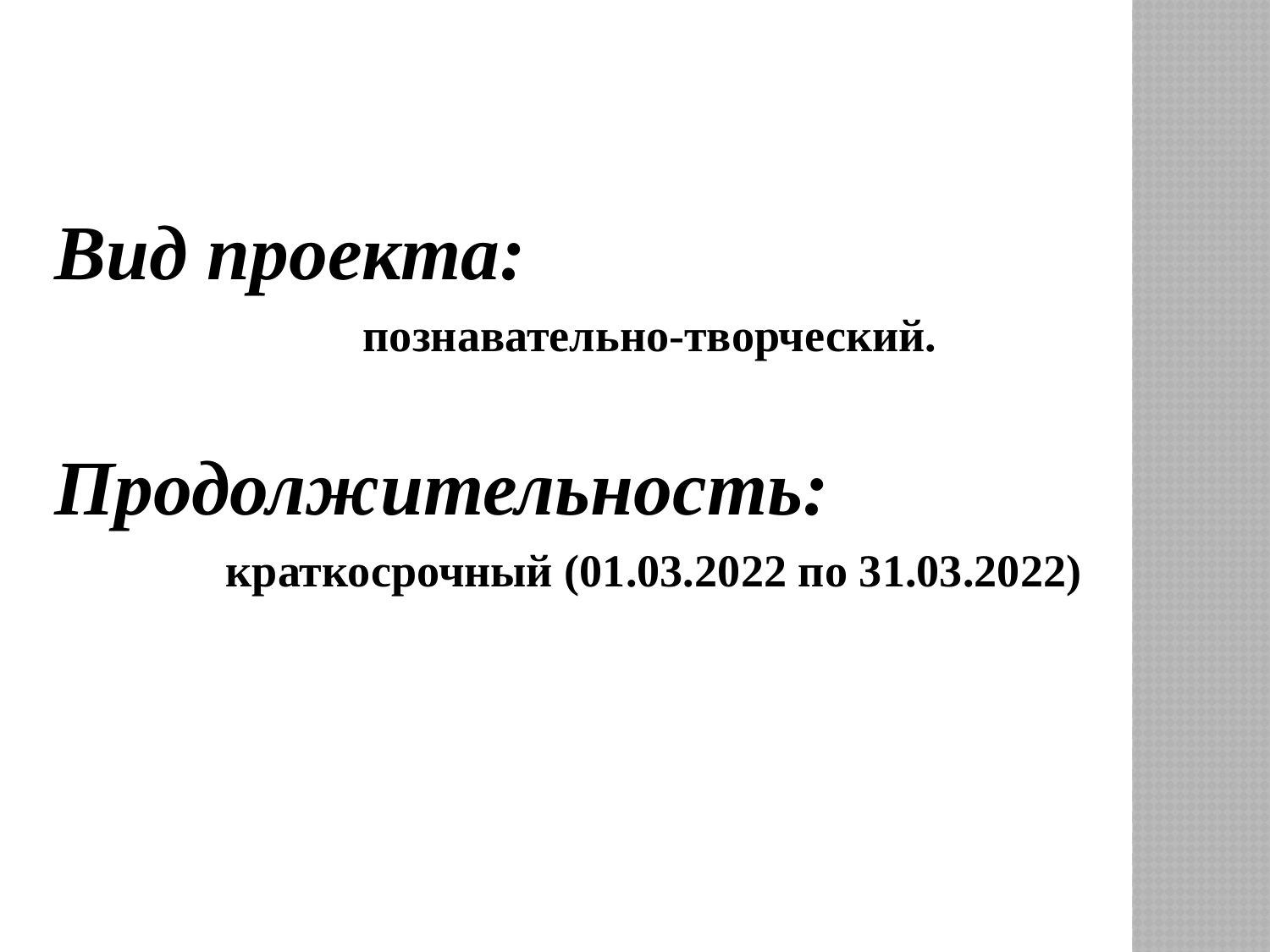

Вид проекта:
                           познавательно-творческий.

Продолжительность:
               краткосрочный (01.03.2022 по 31.03.2022)